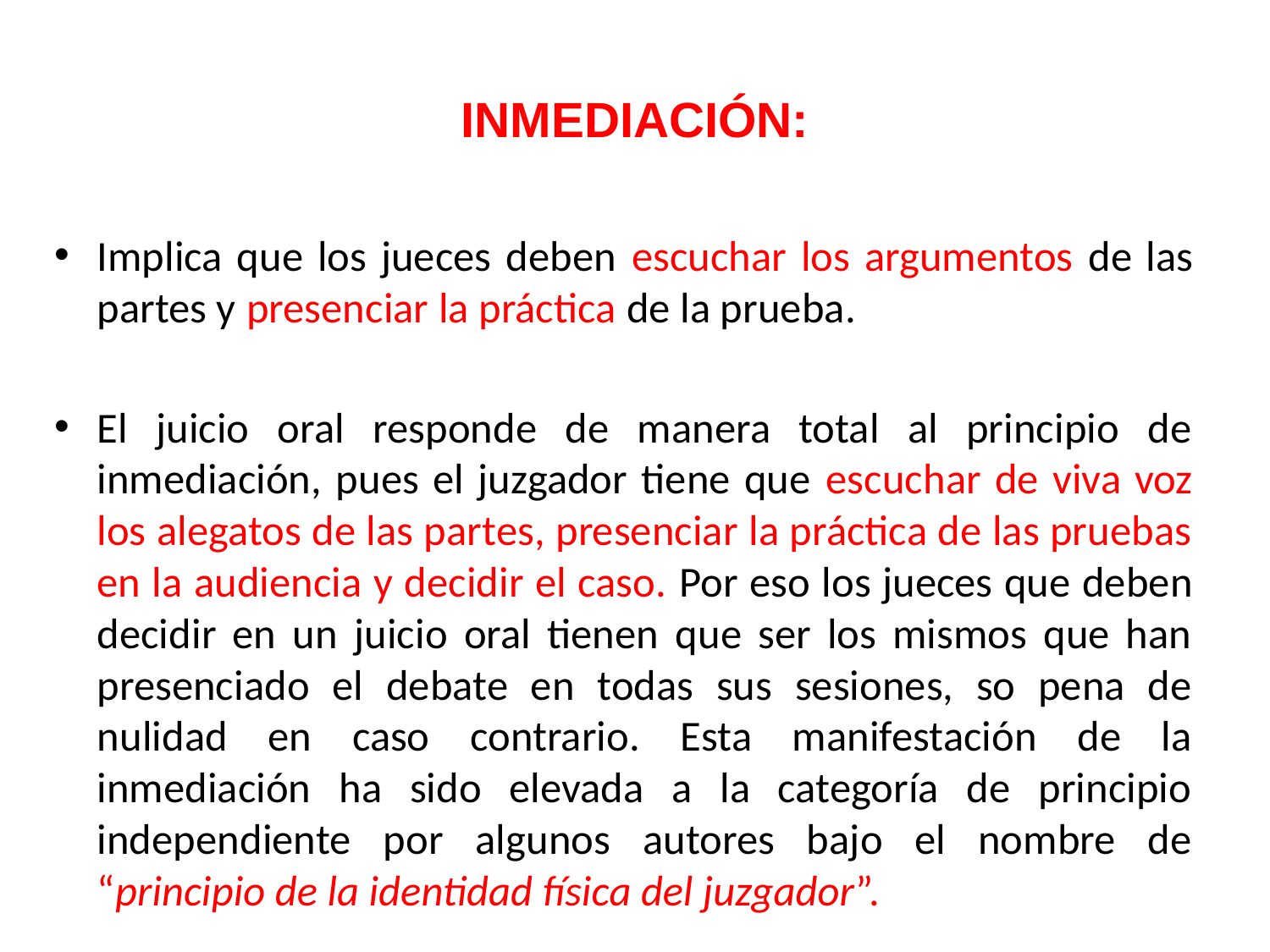

# INMEDIACIÓN:
Implica que los jueces deben escuchar los argumentos de las partes y presenciar la práctica de la prueba.

El juicio oral responde de manera total al principio de inmediación, pues el juzgador tiene que escuchar de viva voz los alegatos de las partes, presenciar la práctica de las pruebas en la audiencia y decidir el caso. Por eso los jueces que deben decidir en un juicio oral tienen que ser los mismos que han presenciado el debate en todas sus sesiones, so pena de nulidad en caso contrario. Esta manifestación de la inmediación ha sido elevada a la categoría de principio independiente por algunos autores bajo el nombre de “principio de la identidad física del juzgador”.